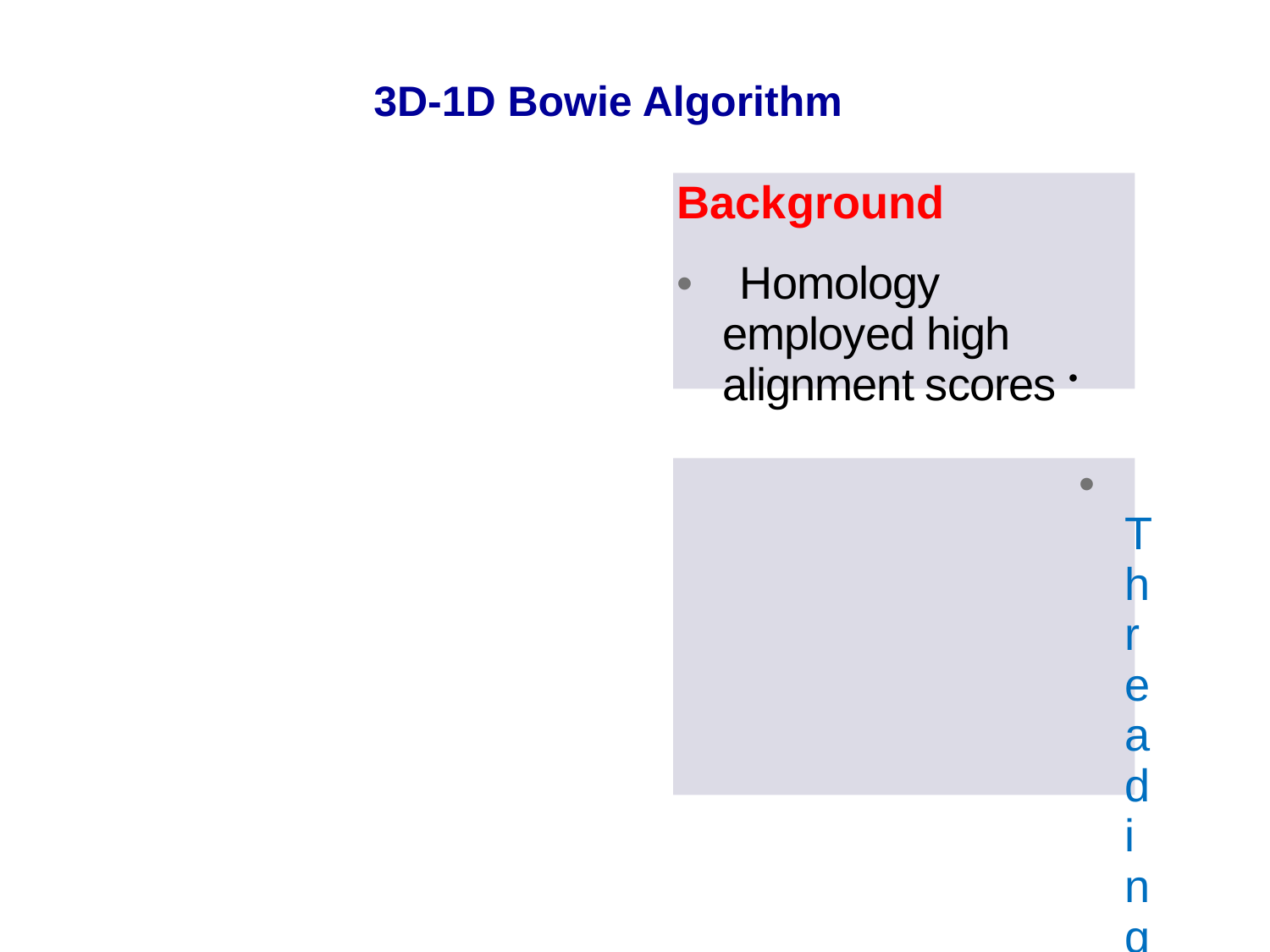

3D-1D Bowie Algorithm
Background
•    Homology employed high alignment scores •
•    Threading worked by creating combinations of primary sequences and corresponding secondary structures